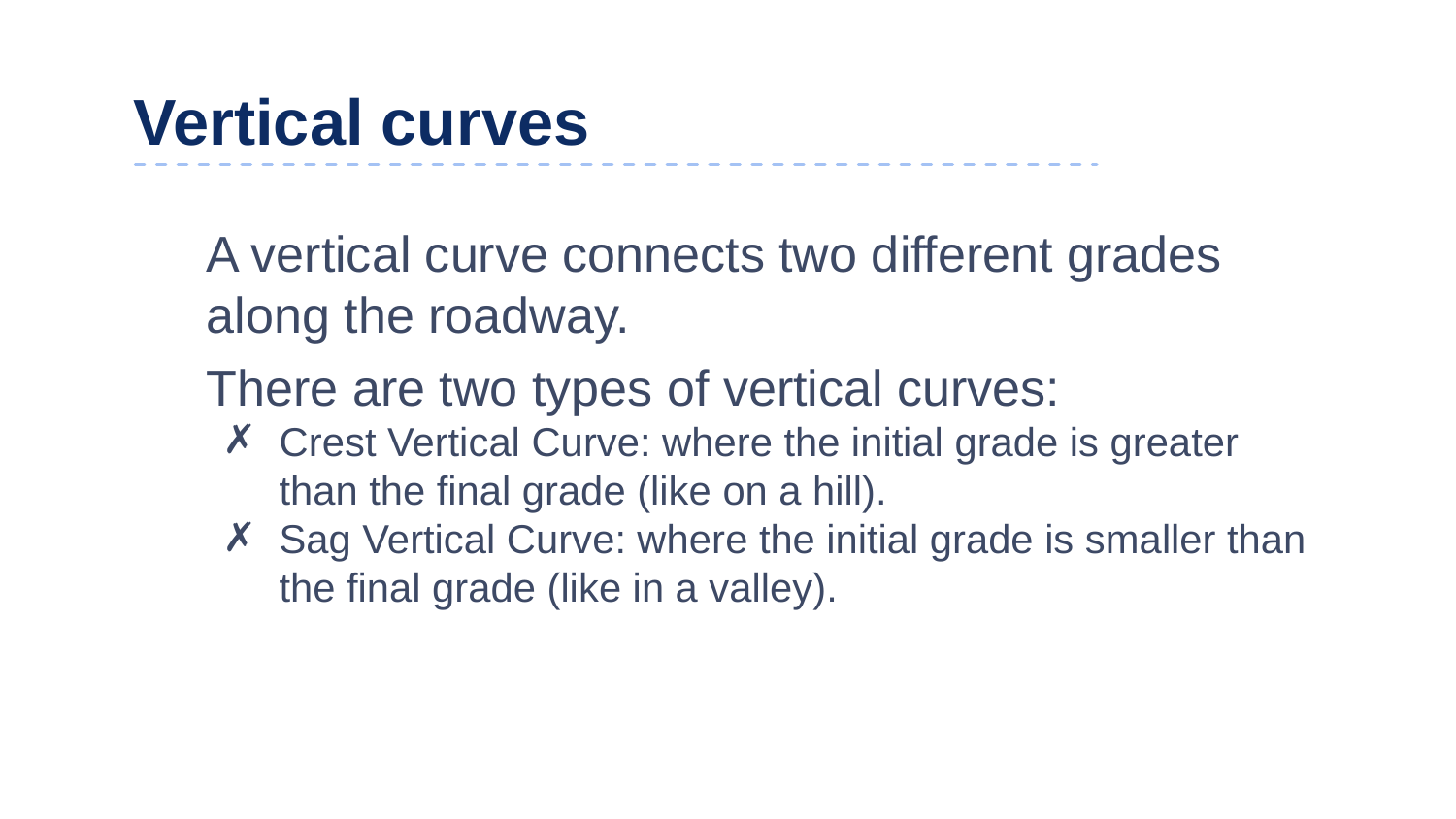

# Vertical curves
A vertical curve connects two different grades along the roadway.
There are two types of vertical curves:
Crest Vertical Curve: where the initial grade is greater than the final grade (like on a hill).
Sag Vertical Curve: where the initial grade is smaller than the final grade (like in a valley).